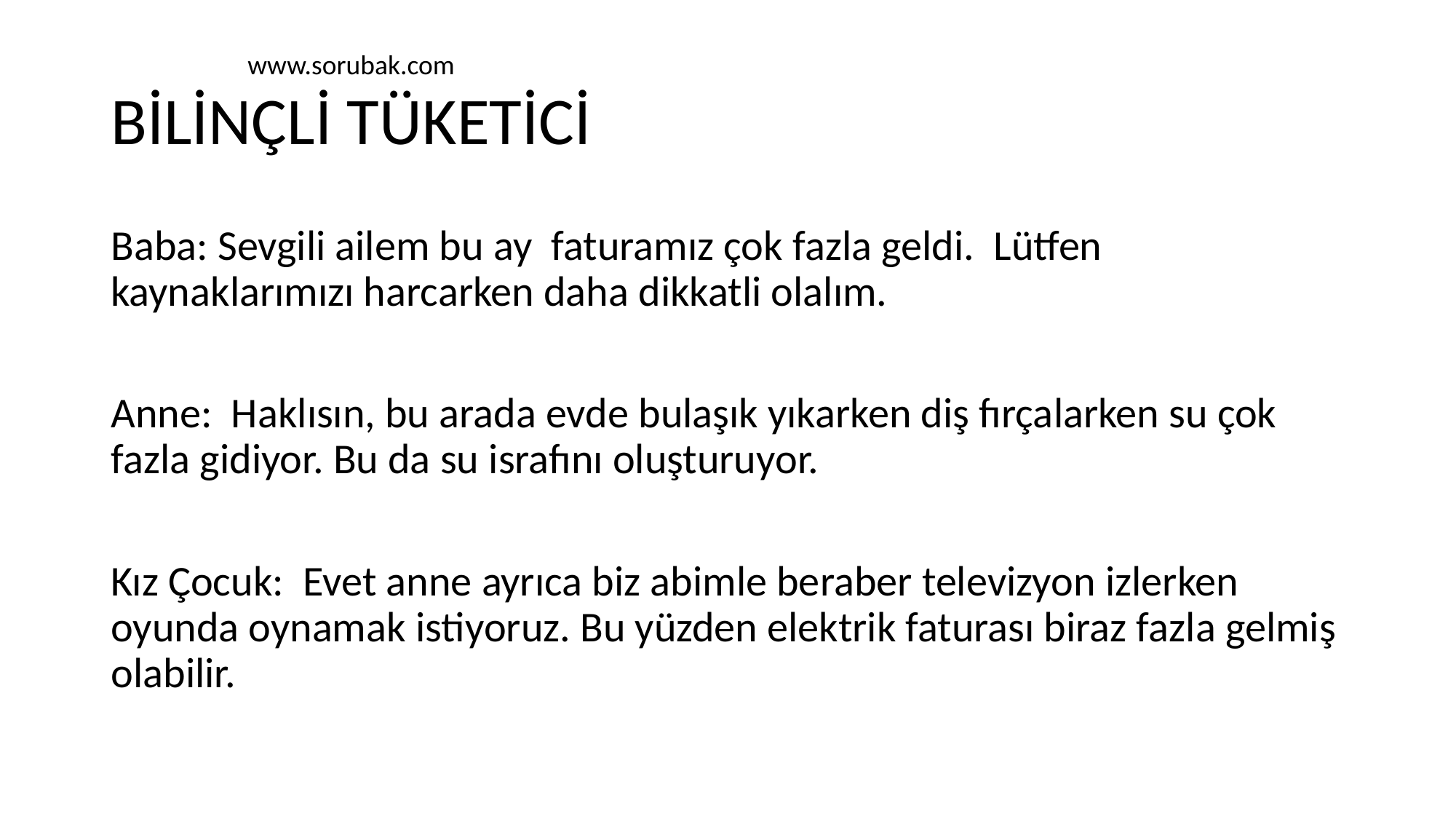

www.sorubak.com
# BİLİNÇLİ TÜKETİCİ
Baba: Sevgili ailem bu ay  faturamız çok fazla geldi.  Lütfen kaynaklarımızı harcarken daha dikkatli olalım.

Anne:  Haklısın, bu arada evde bulaşık yıkarken diş fırçalarken su çok fazla gidiyor. Bu da su israfını oluşturuyor.

Kız Çocuk:  Evet anne ayrıca biz abimle beraber televizyon izlerken oyunda oynamak istiyoruz. Bu yüzden elektrik faturası biraz fazla gelmiş olabilir.